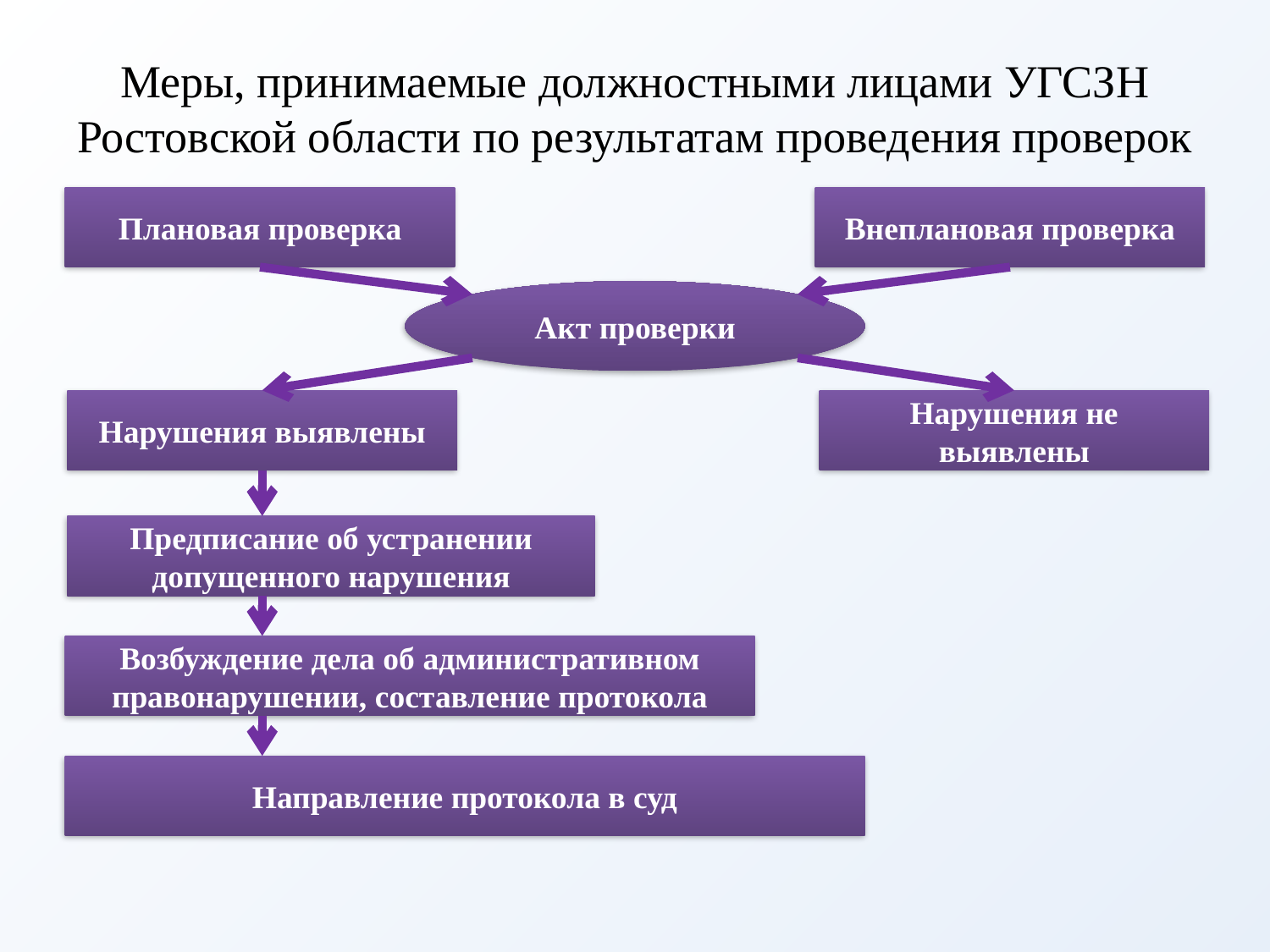

# Меры, принимаемые должностными лицами УГСЗН Ростовской области по результатам проведения проверок

Плановая проверка
Внеплановая проверка
Акт проверки
Нарушения выявлены
Нарушения не выявлены
Предписание об устранении допущенного нарушения
Возбуждение дела об административном правонарушении, составление протокола
Направление протокола в суд